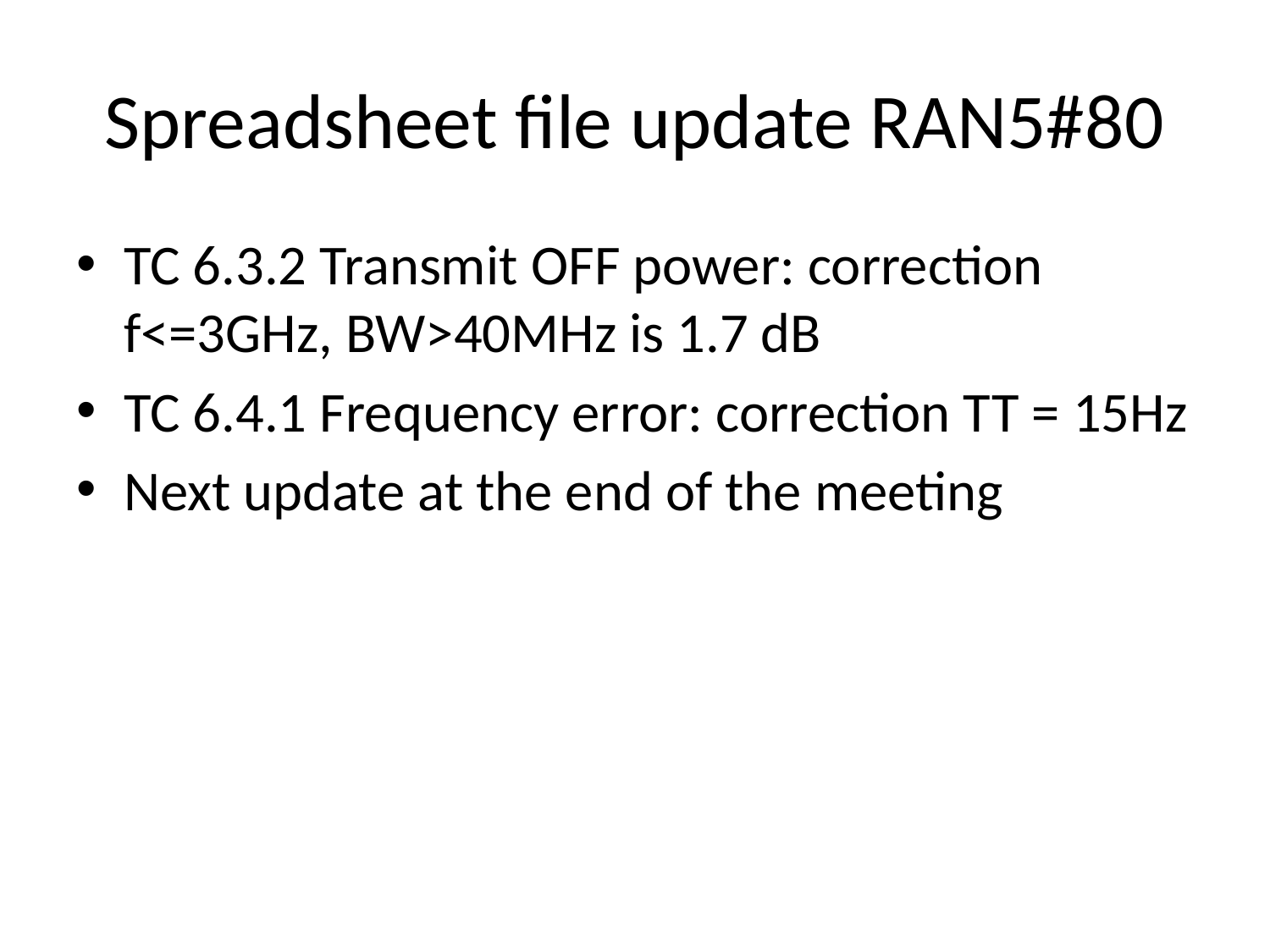

# Spreadsheet file update RAN5#80
TC 6.3.2 Transmit OFF power: correction f<=3GHz, BW>40MHz is 1.7 dB
TC 6.4.1 Frequency error: correction TT = 15Hz
Next update at the end of the meeting